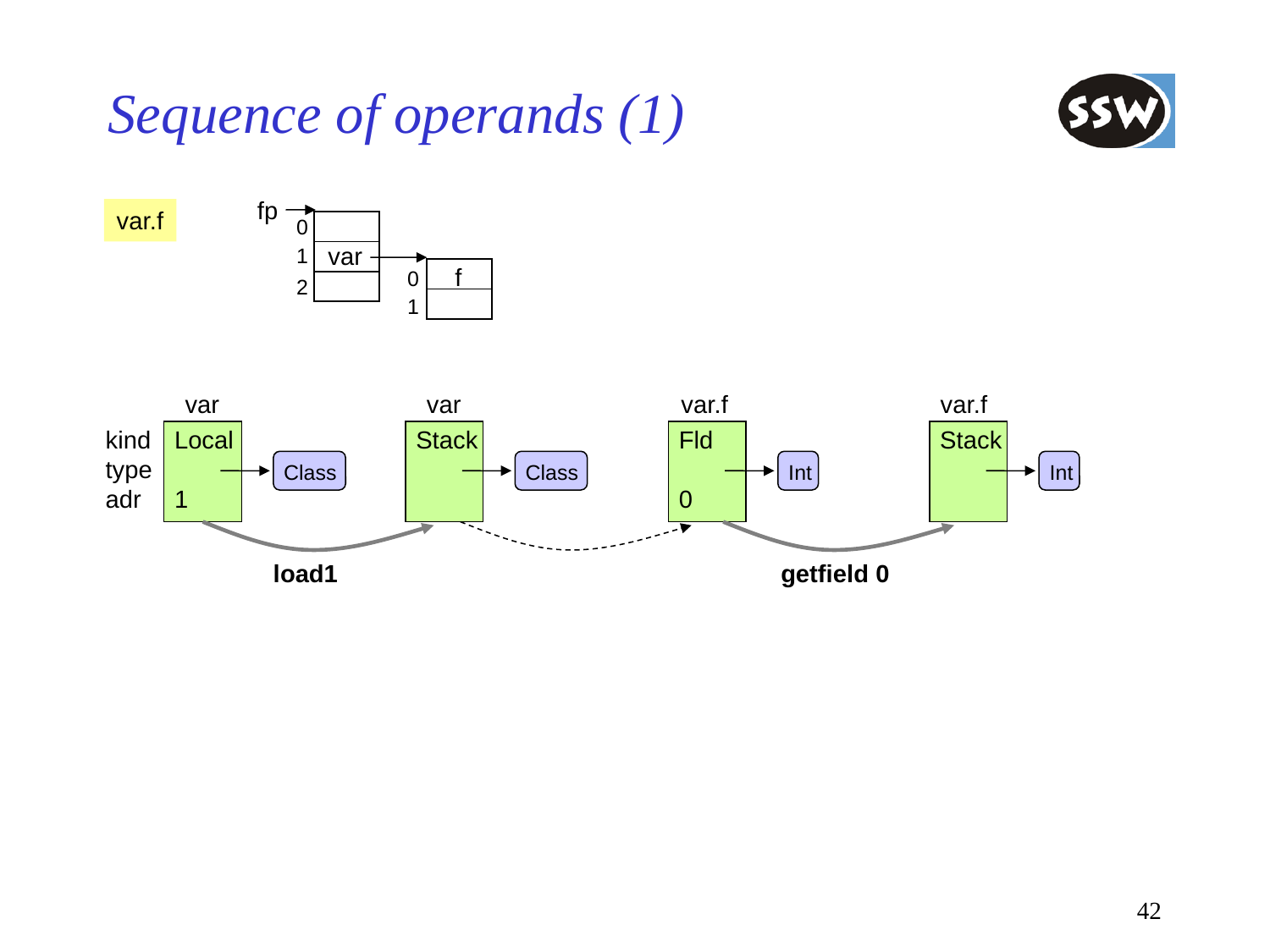

# Sequence of operands (1)
fp
var.f
0

var
1

f

0

2

1

var
kind
type
adr
Local

1

Class

var
Stack

Class

load1
var.f
Fld

0

Int

var.f
Stack

Int

getfield 0
42